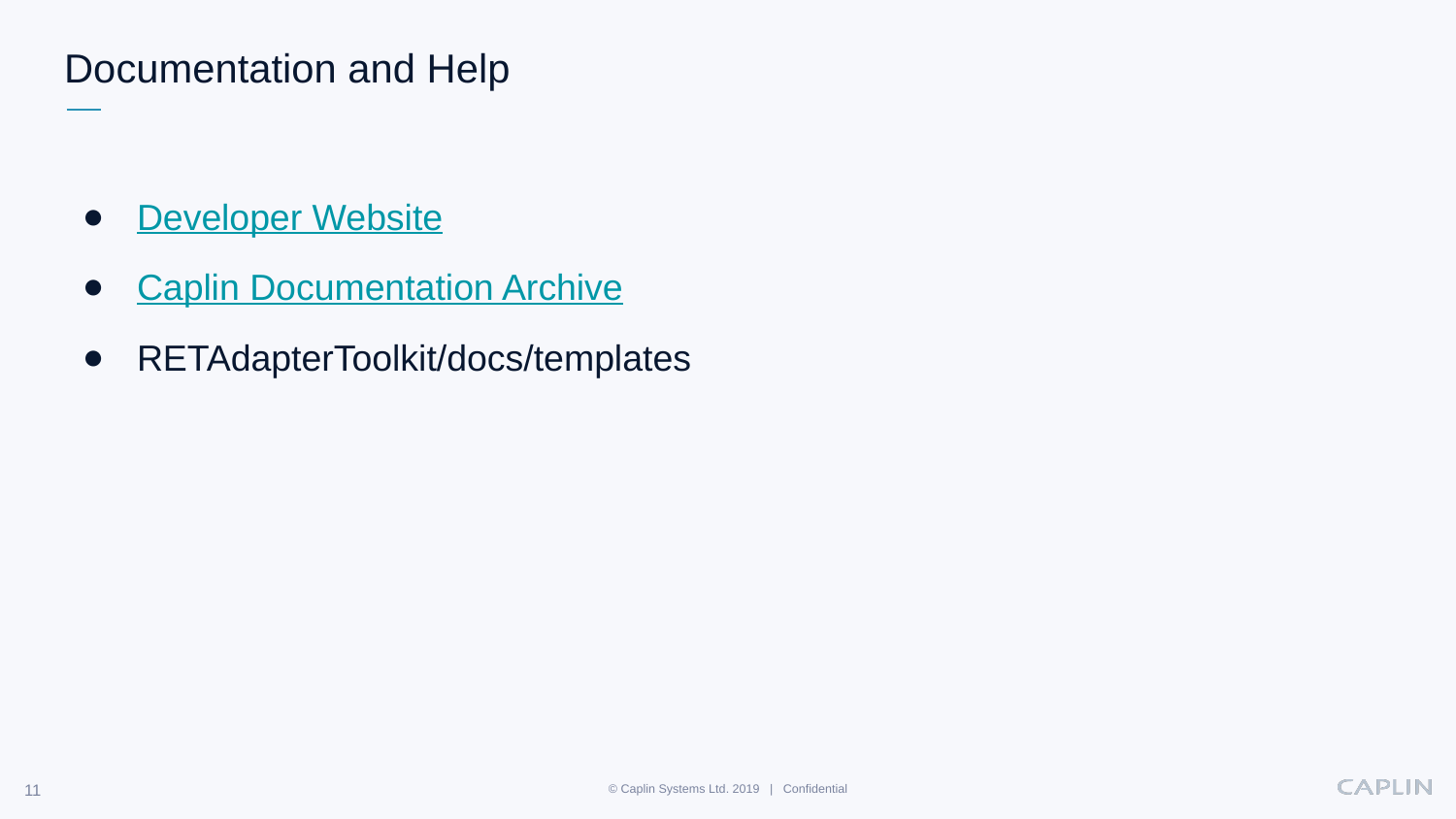

# Documentation and Help
Developer Website
Caplin Documentation Archive
RETAdapterToolkit/docs/templates